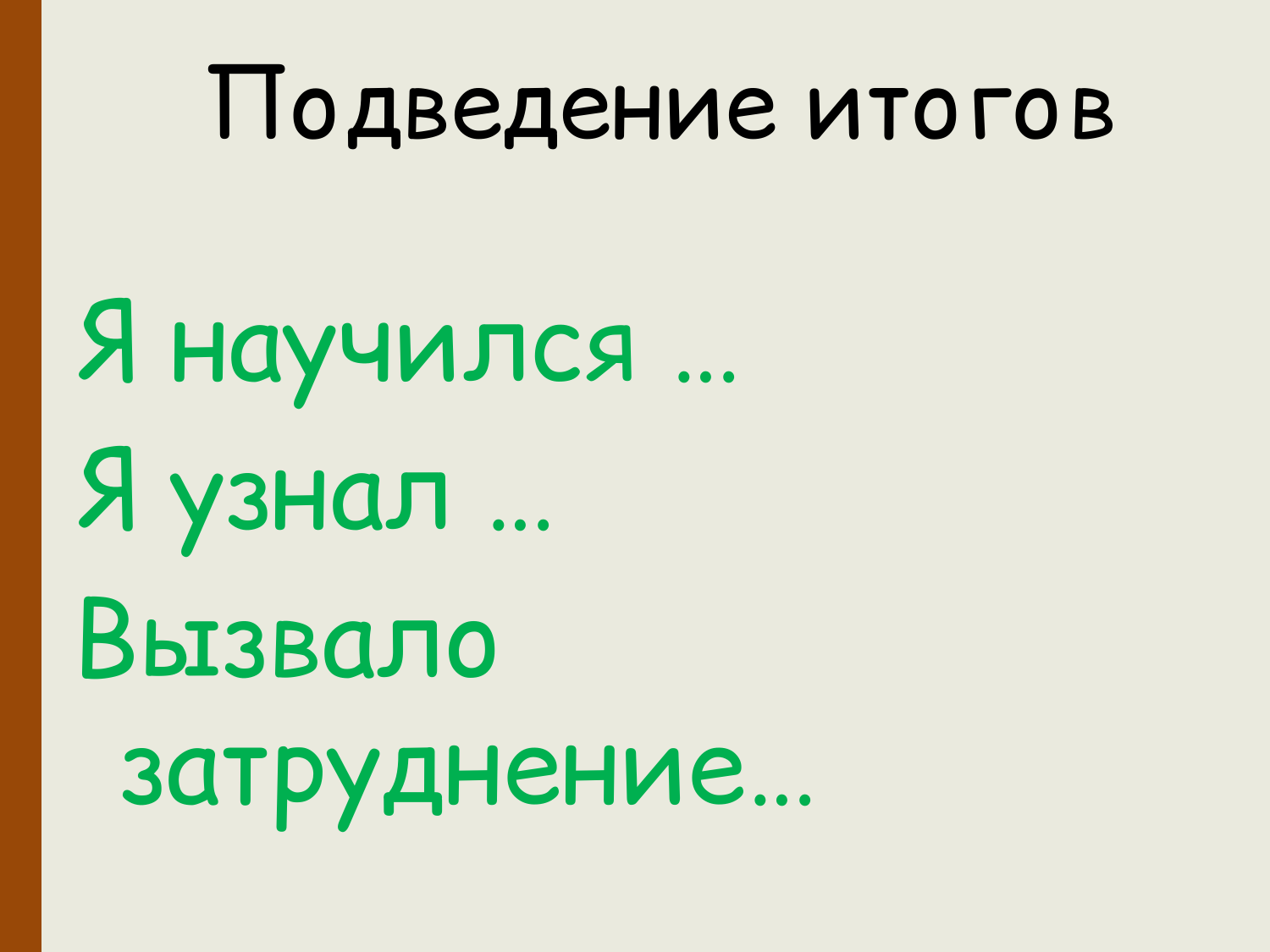

# Подведение итогов
Я научился …
Я узнал …
Вызвало затруднение…